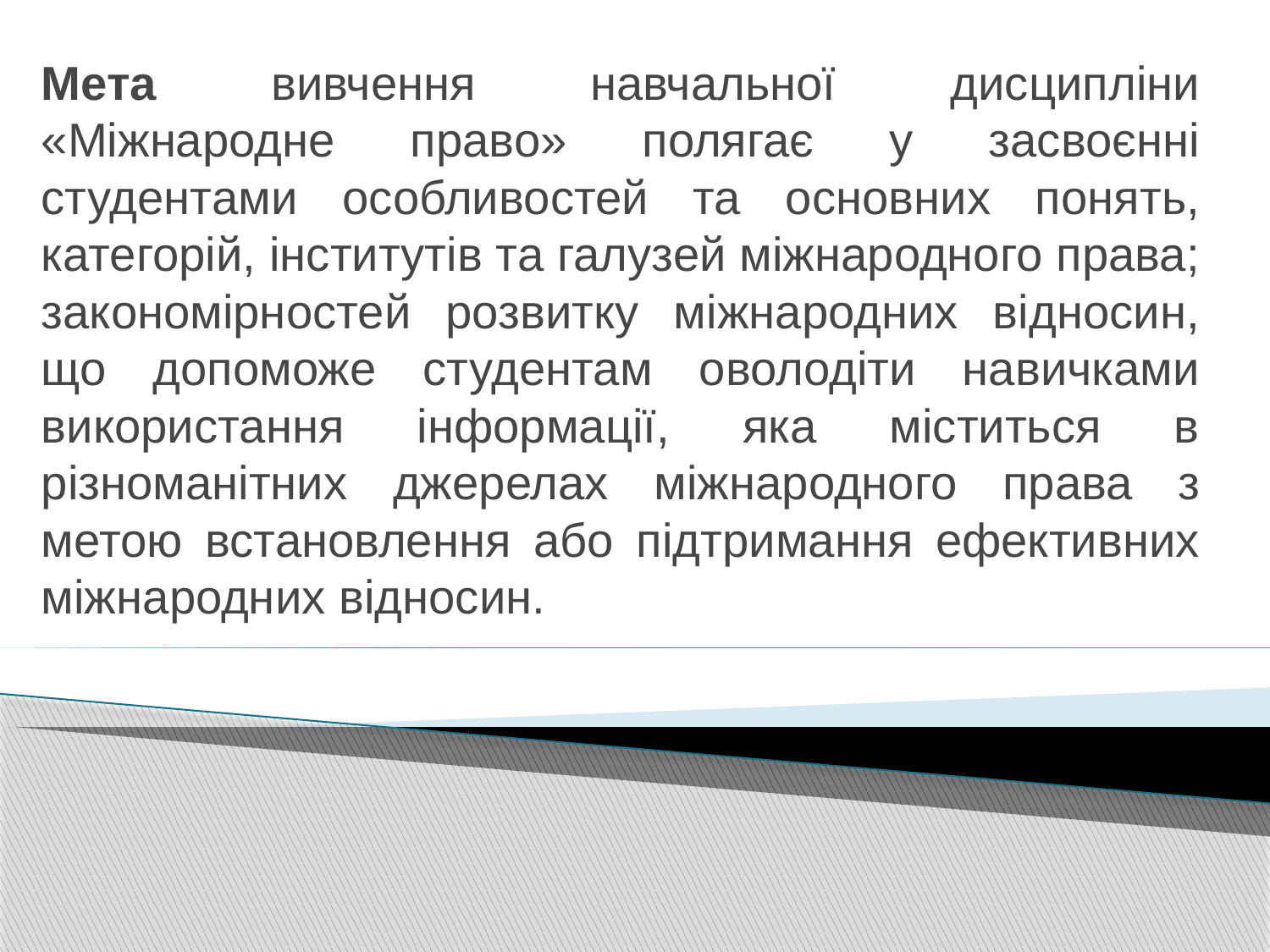

Мета вивчення навчальної дисципліни «Міжнародне право» полягає у засвоєнні студентами особливостей та основних понять, категорій, інститутів та галузей міжнародного права; закономірностей розвитку міжнародних відносин, що допоможе студентам оволодіти навичками використання інформації, яка міститься в різноманітних джерелах міжнародного права з метою встановлення або підтримання ефективних міжнародних відносин.